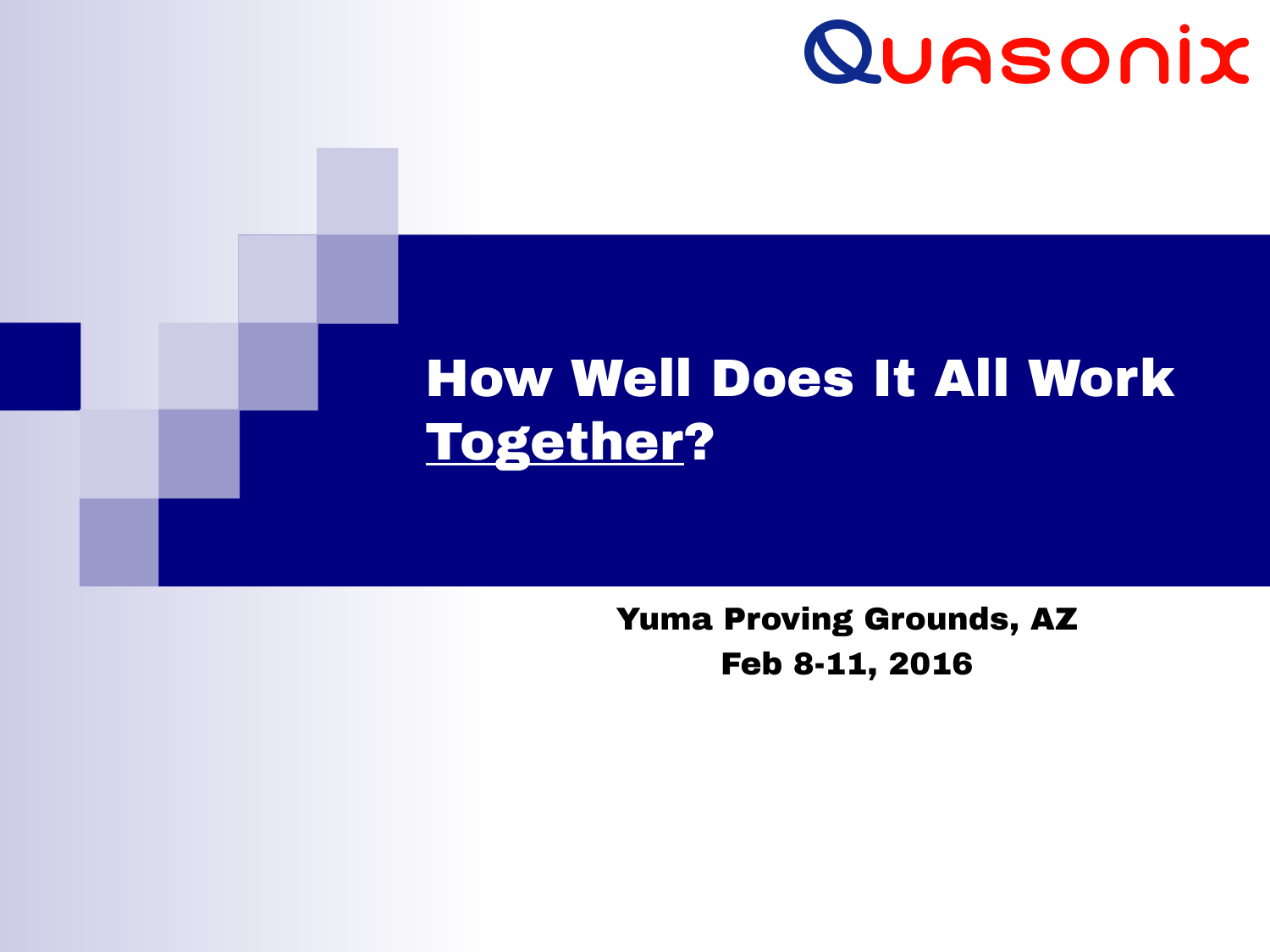

# How Well Does It All Work Together?
Yuma Proving Grounds, AZ
Feb 8-11, 2016